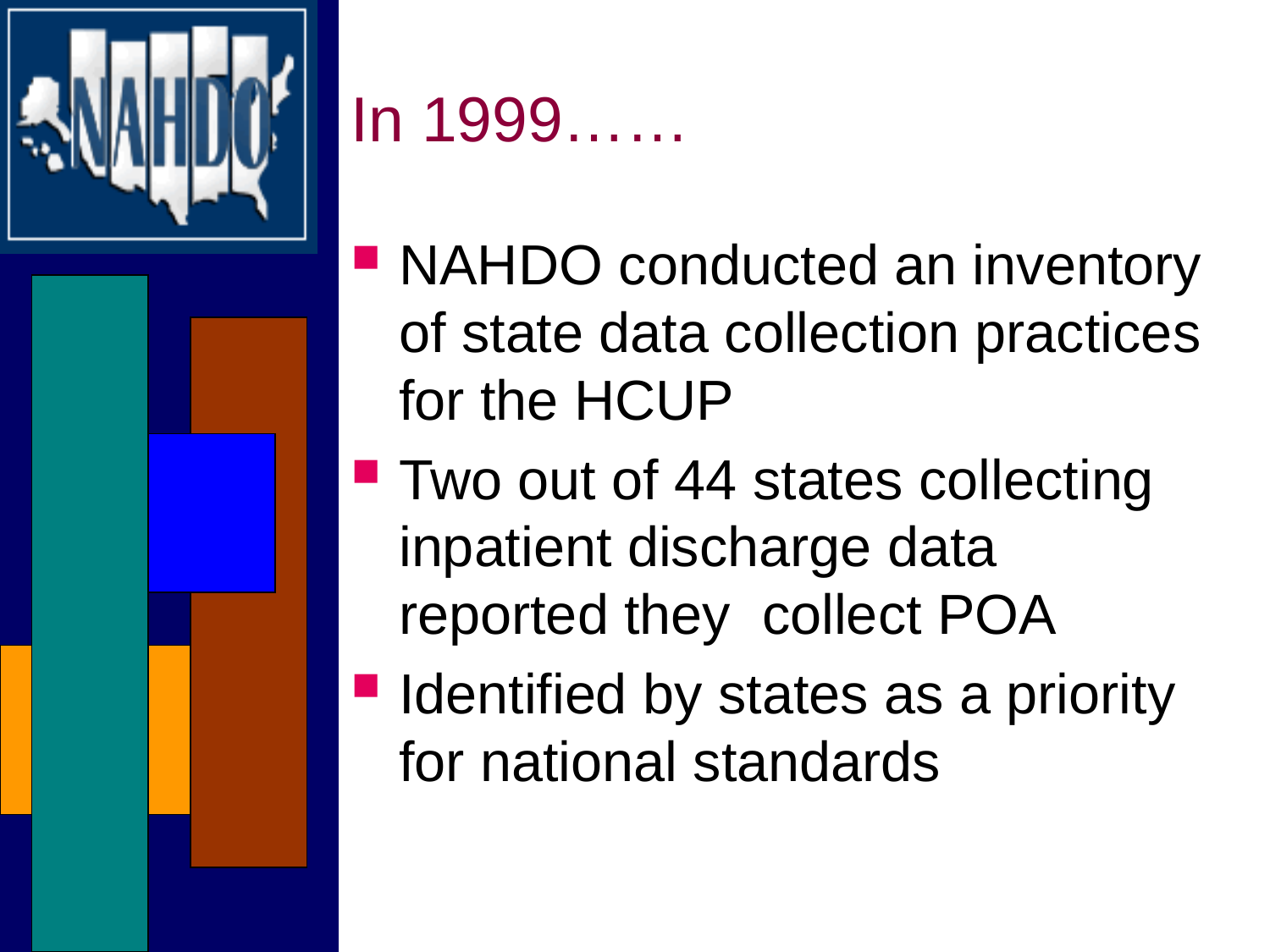

# In 1999……
NAHDO conducted an inventory of state data collection practices for the HCUP
Two out of 44 states collecting inpatient discharge data reported they  collect POA
Identified by states as a priority for national standards